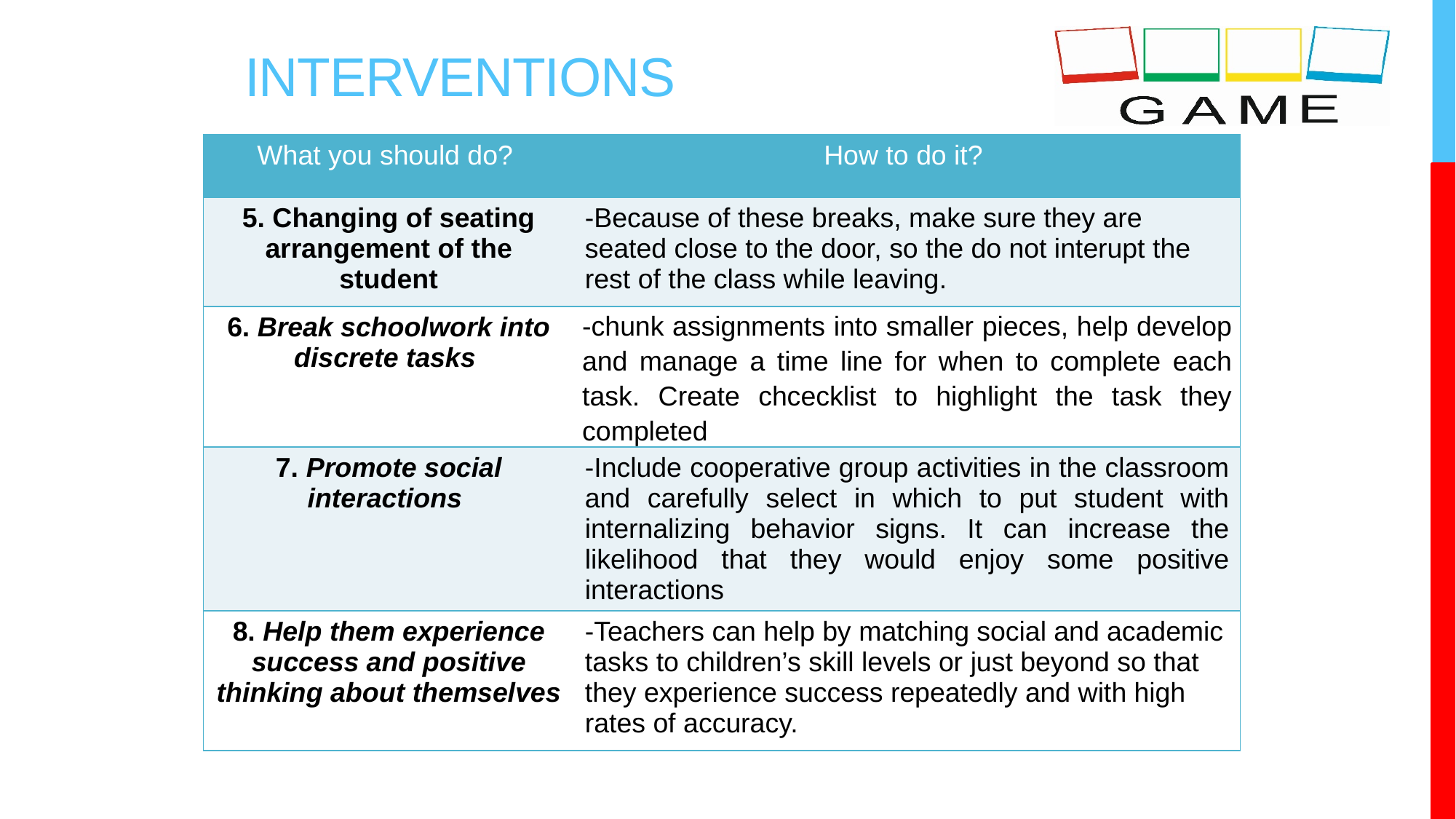

# Interventions
| What you should do? | How to do it? |
| --- | --- |
| 5. Changing of seating arrangement of the student | -Because of these breaks, make sure they are seated close to the door, so the do not interupt the rest of the class while leaving. |
| 6. Break schoolwork into discrete tasks | -chunk assignments into smaller pieces, help develop and manage a time line for when to complete each task. Create chcecklist to highlight the task they completed |
| 7. Promote social interactions | -Include cooperative group activities in the classroom and carefully select in which to put student with internalizing behavior signs. It can increase the likelihood that they would enjoy some positive interactions |
| 8. Help them experience success and positive thinking about themselves | -Teachers can help by matching social and academic tasks to children’s skill levels or just beyond so that they experience success repeatedly and with high rates of accuracy. |